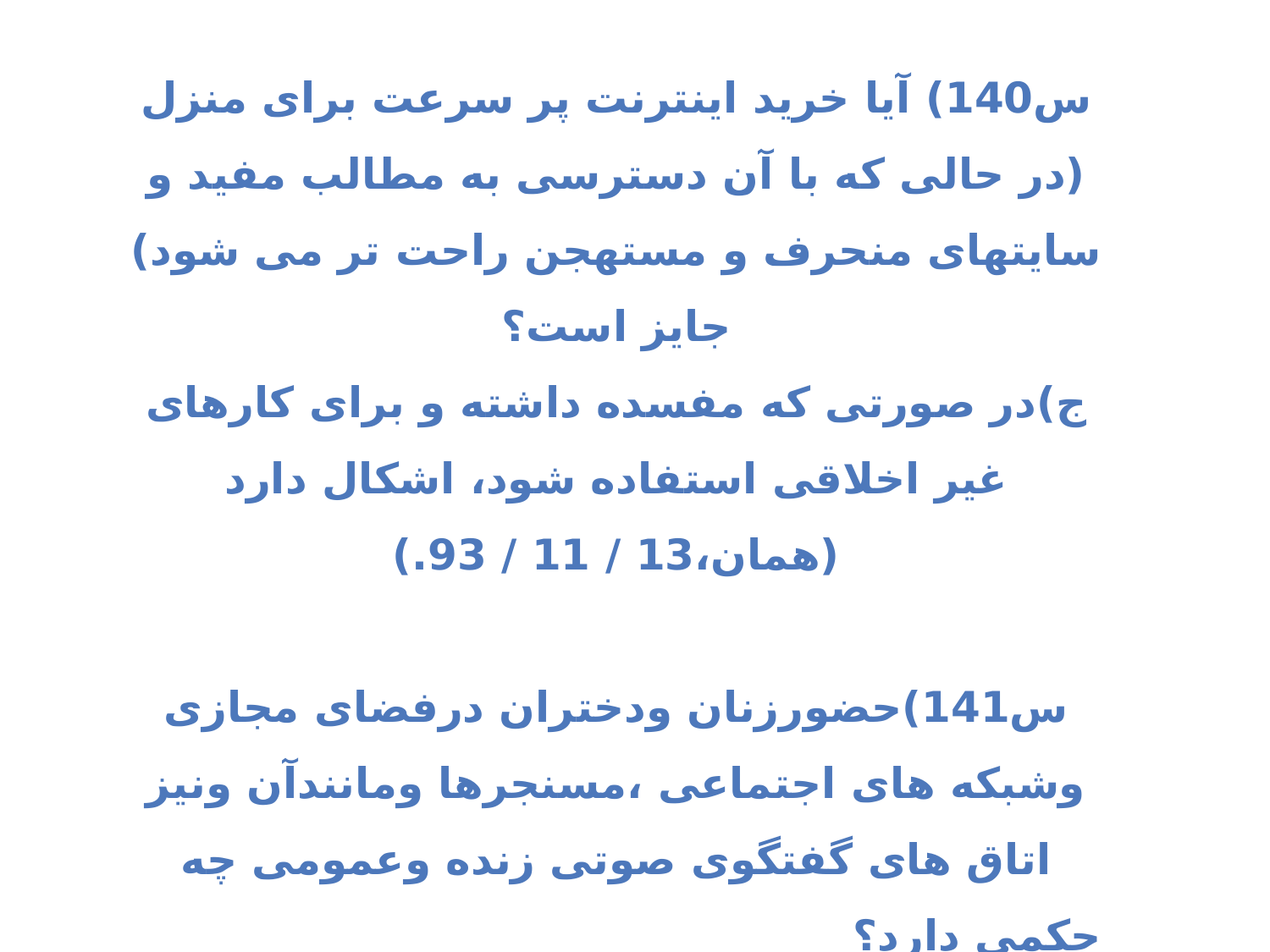

س140) آیا خرید اینترنت پر سرعت برای منزل (در حالی که با آن دسترسی به مطالب مفید و سایتهای منحرف و مستهجن راحت تر می شود) جایز است؟
ج)در صورتی که مفسده داشته و برای کارهای غیر اخلاقی استفاده شود، اشکال دارد (همان،13 / 11 / 93.)

س141)حضورزنان ودختران درفضای مجازی وشبکه های اجتماعی ،مسنجرها ومانندآن ونیز اتاق های گفتگوی صوتی زنده وعمومی چه حکمی دارد؟                                                                                                                     ج)بارعایت مسائل شرعی اشکال ندارد ولی چنانچه موجب مفسده برای آنها ویاجنس مخالف شود،جایزنیست.